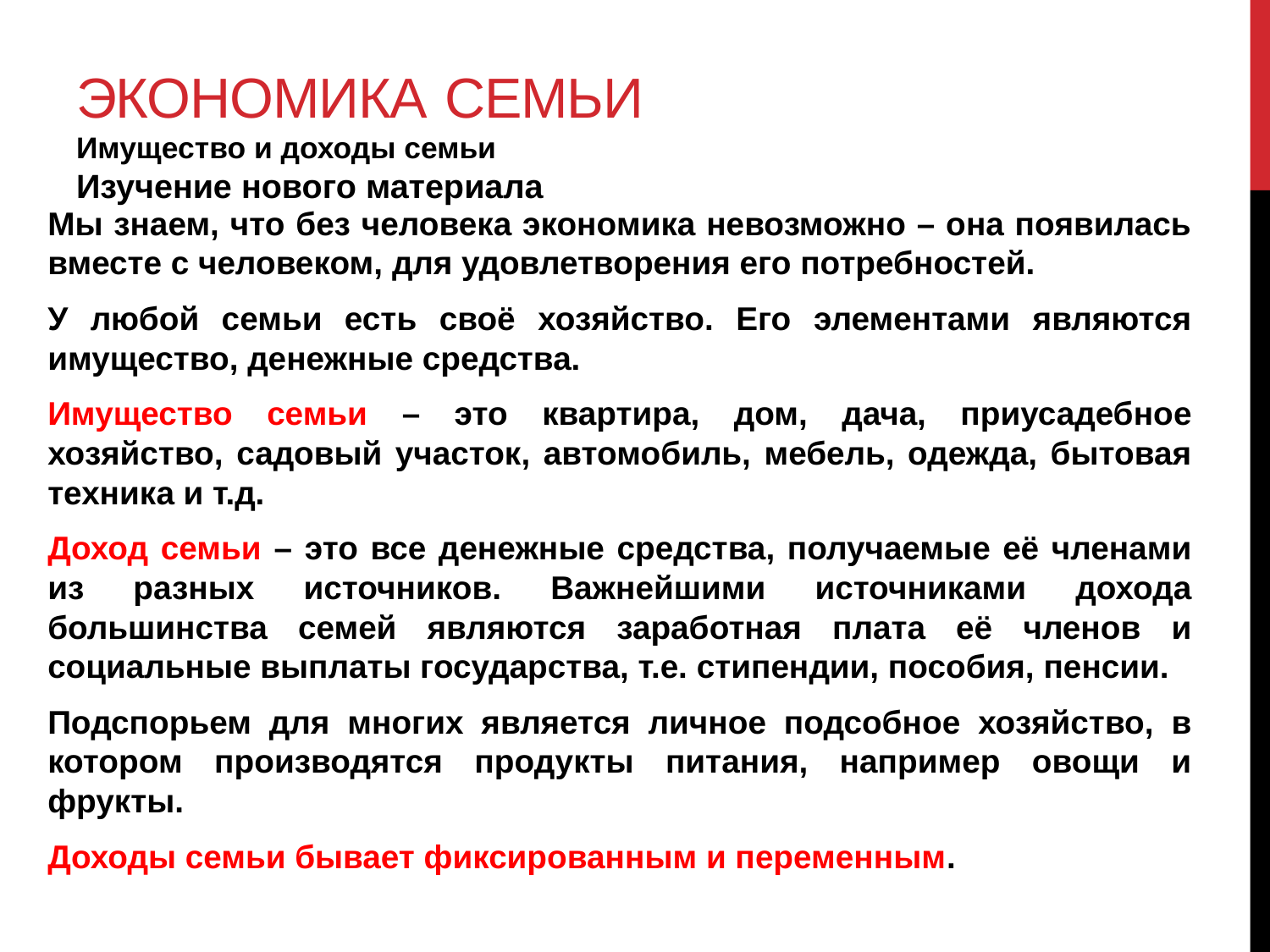

# Экономика семьи Имущество и доходы семьи Изучение нового материала
Мы знаем, что без человека экономика невозможно – она появилась вместе с человеком, для удовлетворения его потребностей.
У любой семьи есть своё хозяйство. Его элементами являются имущество, денежные средства.
Имущество семьи – это квартира, дом, дача, приусадебное хозяйство, садовый участок, автомобиль, мебель, одежда, бытовая техника и т.д.
Доход семьи – это все денежные средства, получаемые её членами из разных источников. Важнейшими источниками дохода большинства семей являются заработная плата её членов и социальные выплаты государства, т.е. стипендии, пособия, пенсии.
Подспорьем для многих является личное подсобное хозяйство, в котором производятся продукты питания, например овощи и фрукты.
Доходы семьи бывает фиксированным и переменным.